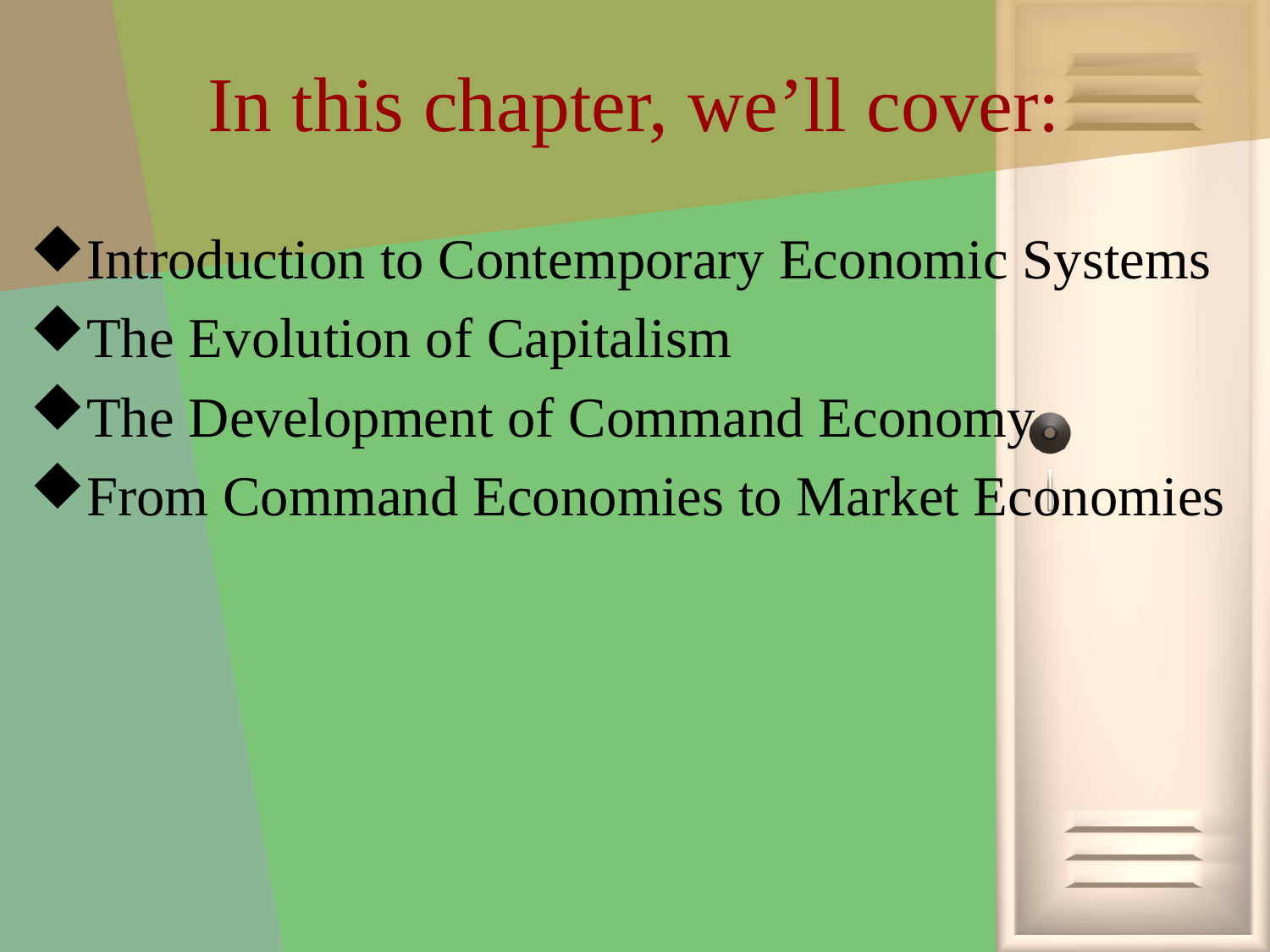

# In this chapter, we’ll cover:
Introduction to Contemporary Economic Systems
The Evolution of Capitalism
The Development of Command Economy
From Command Economies to Market Economies